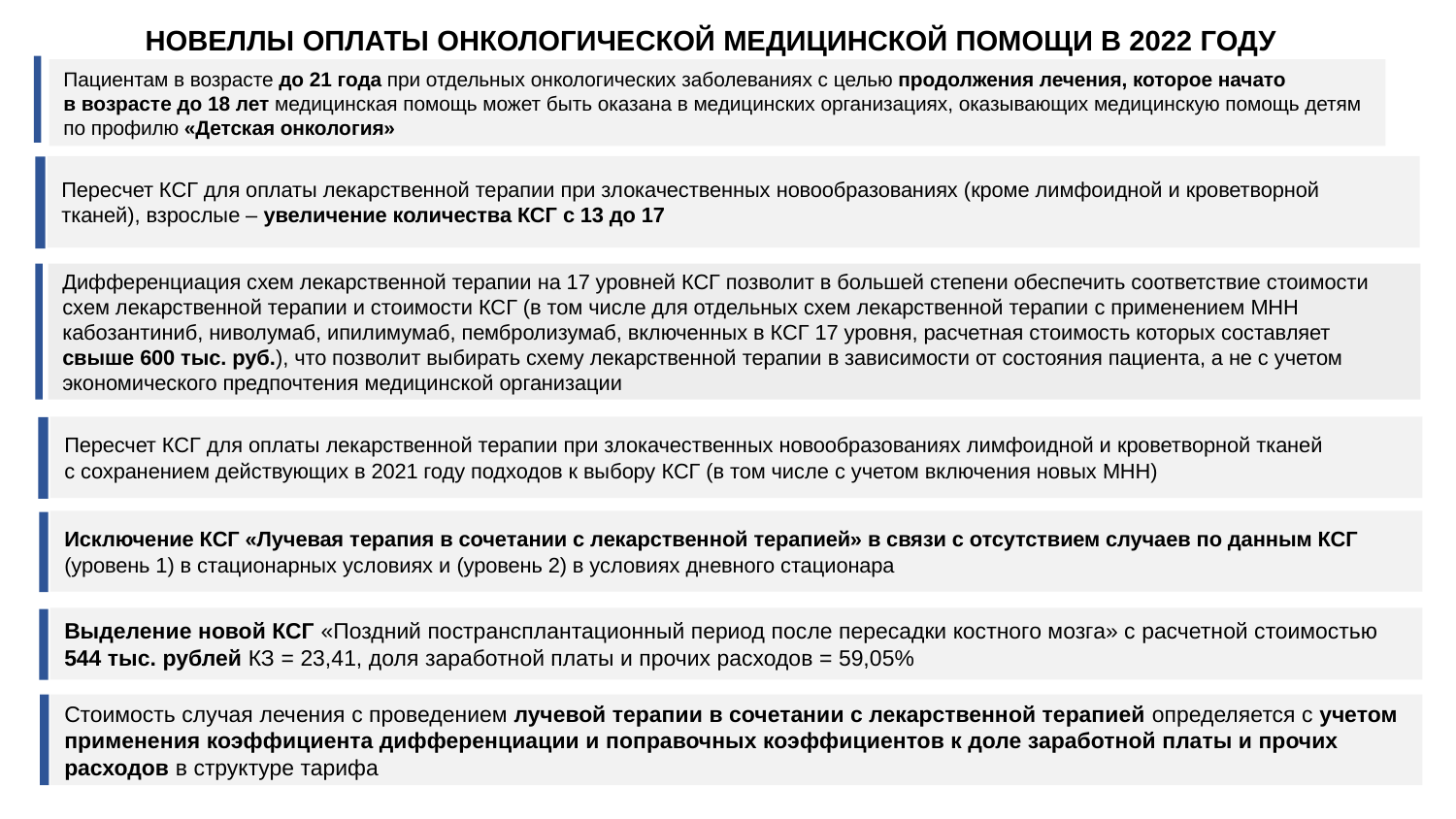

НОВЕЛЛЫ ОПЛАТЫ ОНКОЛОГИЧЕСКОЙ МЕДИЦИНСКОЙ ПОМОЩИ В 2022 ГОДУ

Пациентам в возрасте до 21 года при отдельных онкологических заболеваниях с целью продолжения лечения, которое начато
в возрасте до 18 лет медицинская помощь может быть оказана в медицинских организациях, оказывающих медицинскую помощь детям по профилю «Детская онкология»
Пересчет КСГ для оплаты лекарственной терапии при злокачественных новообразованиях (кроме лимфоидной и кроветворной тканей), взрослые – увеличение количества КСГ с 13 до 17

Дифференциация схем лекарственной терапии на 17 уровней КСГ позволит в большей степени обеспечить соответствие стоимости схем лекарственной терапии и стоимости КСГ (в том числе для отдельных схем лекарственной терапии с применением МНН кабозантиниб, ниволумаб, ипилимумаб, пембролизумаб, включенных в КСГ 17 уровня, расчетная стоимость которых составляет свыше 600 тыс. руб.), что позволит выбирать схему лекарственной терапии в зависимости от состояния пациента, а не с учетом экономического предпочтения медицинской организации

Пересчет КСГ для оплаты лекарственной терапии при злокачественных новообразованиях лимфоидной и кроветворной тканей
с сохранением действующих в 2021 году подходов к выбору КСГ (в том числе с учетом включения новых МНН)

Исключение КСГ «Лучевая терапия в сочетании с лекарственной терапией» в связи с отсутствием случаев по данным КСГ
(уровень 1) в стационарных условиях и (уровень 2) в условиях дневного стационара

Выделение новой КСГ «Поздний пострансплантационный период после пересадки костного мозга» с расчетной стоимостью 544 тыс. рублей КЗ = 23,41, доля заработной платы и прочих расходов = 59,05%

Стоимость случая лечения с проведением лучевой терапии в сочетании с лекарственной терапией определяется с учетом применения коэффициента дифференциации и поправочных коэффициентов к доле заработной платы и прочих расходов в структуре тарифа